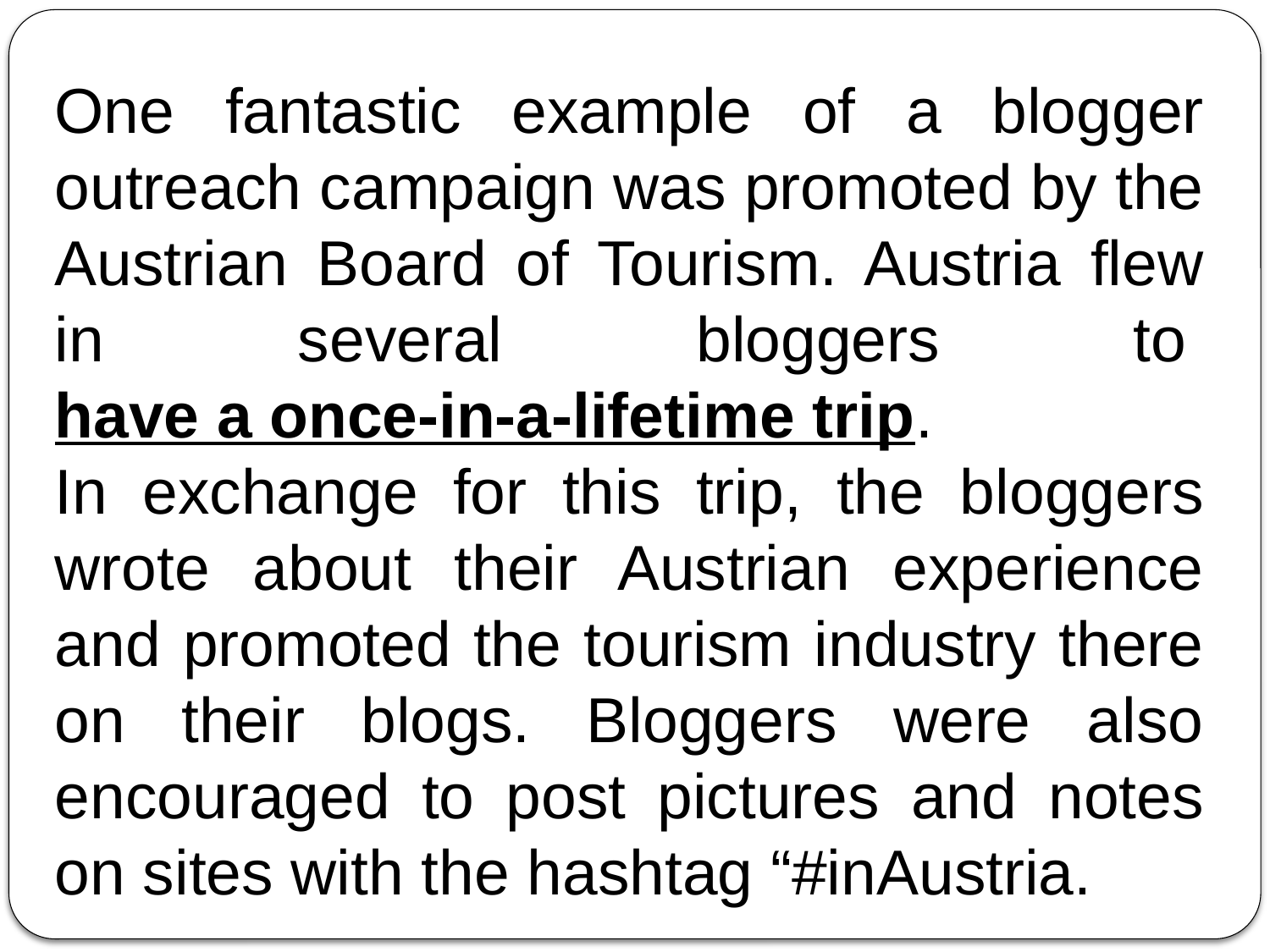

One fantastic example of a blogger outreach campaign was promoted by the Austrian Board of Tourism. Austria flew in several bloggers to have a once-in-a-lifetime trip.
In exchange for this trip, the bloggers wrote about their Austrian experience and promoted the tourism industry there on their blogs. Bloggers were also encouraged to post pictures and notes on sites with the hashtag “#inAustria.